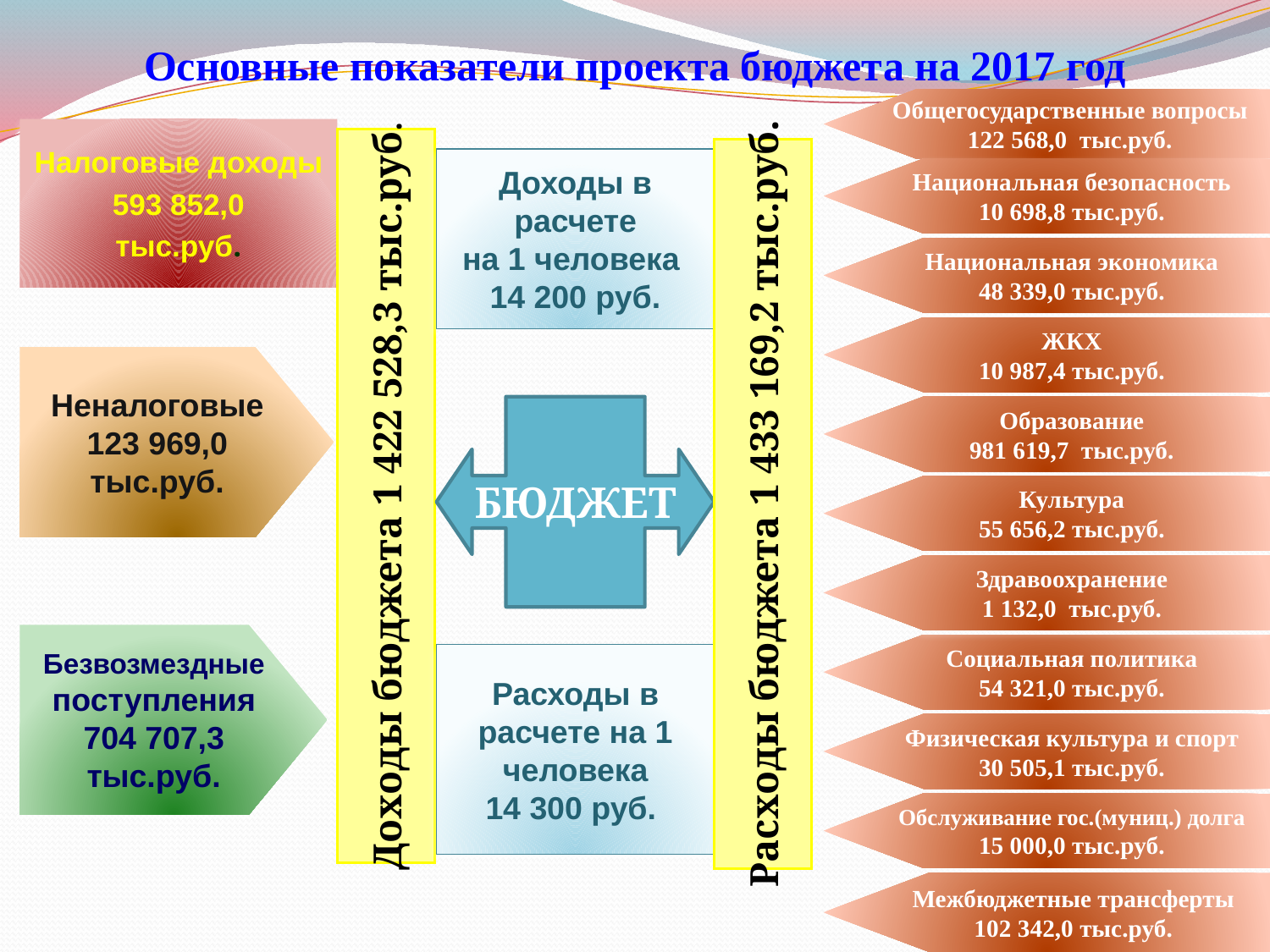

# Основные показатели проекта бюджета на 2017 год
Общегосударственные вопросы
122 568,0  тыс.руб.
Налоговые доходы
593 852,0
тыс.руб.
Доходы бюджета 1 422 528,3 тыс.руб.
Расходы бюджета 1 433 169,2 тыс.руб.
Доходы в расчете
на 1 человека
14 200 руб.
Национальная безопасность
10 698,8 тыс.руб.

Национальная экономика
48 339,0 тыс.руб.
.
ЖКХ
10 987,4 тыс.руб.
Неналоговые 123 969,0 тыс.руб.
БЮДЖЕТ
Образование
981 619,7  тыс.руб.
Культура
55 656,2 тыс.руб.
Здравоохранение
1 132,0  тыс.руб.
Безвозмездные поступления
704 707,3 тыс.руб.
Социальная политика
54 321,0 тыс.руб.
Расходы в расчете на 1 человека
14 300 руб.
Физическая культура и спорт
30 505,1 тыс.руб.
Обслуживание гос.(муниц.) долга
15 000,0 тыс.руб.
Межбюджетные трансферты
102 342,0 тыс.руб.